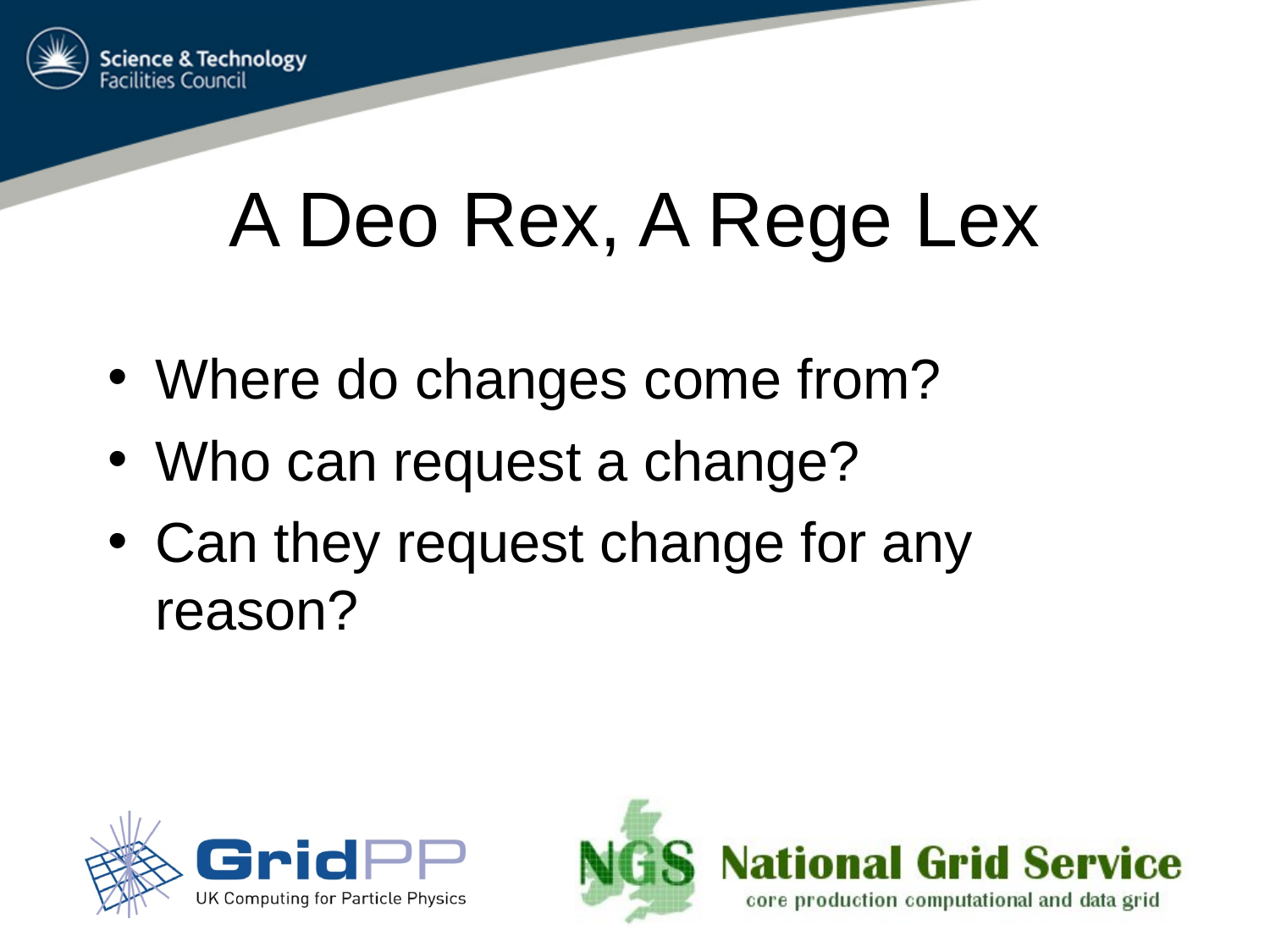

# A Deo Rex, A Rege Lex
Where do changes come from?
Who can request a change?
Can they request change for any reason?